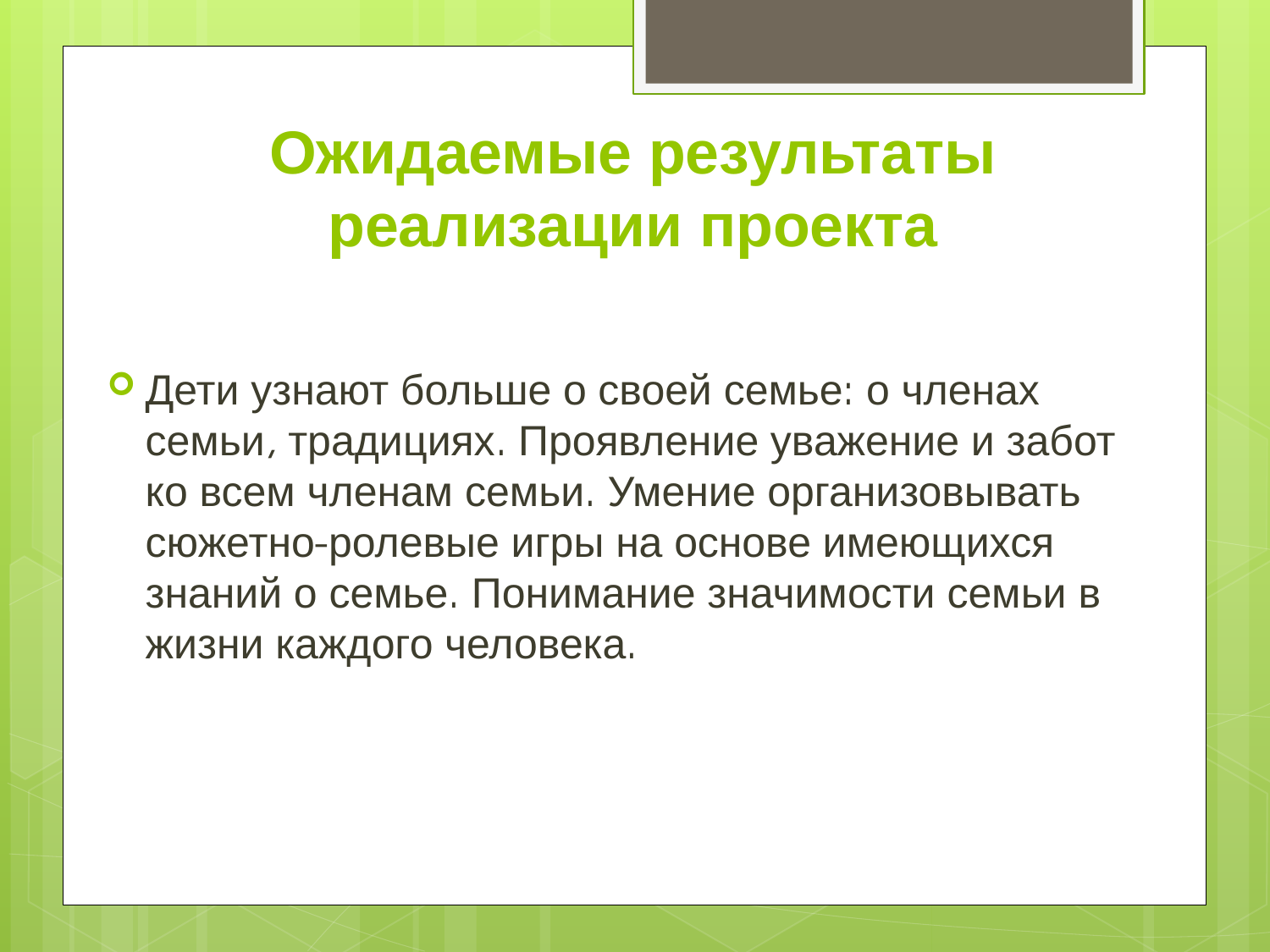

# Ожидаемые результаты реализации проекта
Дети узнают больше о своей семье: о членах семьи, традициях. Проявление уважение и забот ко всем членам семьи. Умение организовывать сюжетно-ролевые игры на основе имеющихся знаний о семье. Понимание значимости семьи в жизни каждого человека.